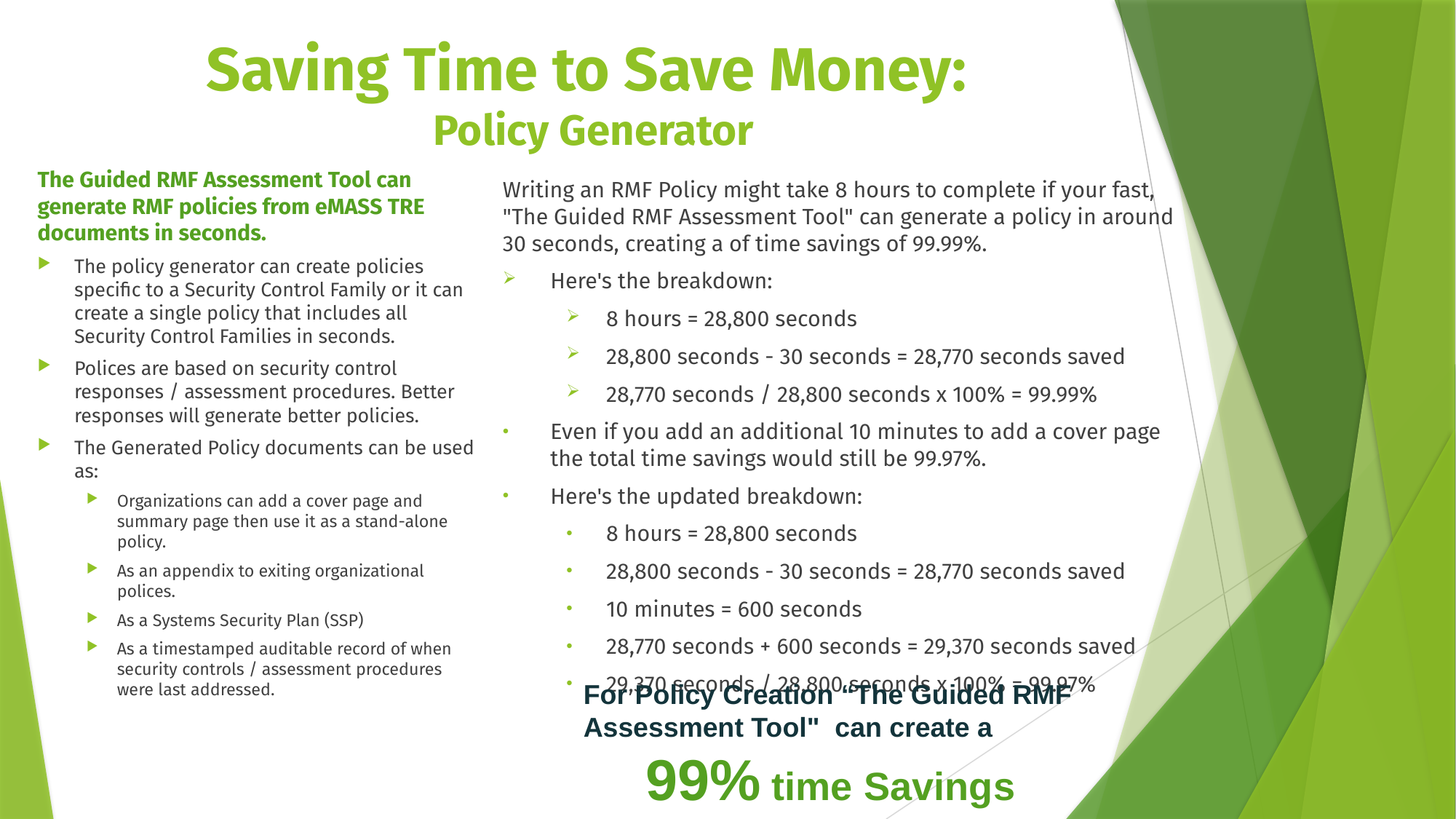

# Saving Time to Save Money: Policy Generator
The Guided RMF Assessment Tool can generate RMF policies from eMASS TRE documents in seconds.
The policy generator can create policies specific to a Security Control Family or it can create a single policy that includes all Security Control Families in seconds.
Polices are based on security control responses / assessment procedures. Better responses will generate better policies.
The Generated Policy documents can be used as:
Organizations can add a cover page and summary page then use it as a stand-alone policy.
As an appendix to exiting organizational polices.
As a Systems Security Plan (SSP)
As a timestamped auditable record of when security controls / assessment procedures were last addressed.

Writing an RMF Policy might take 8 hours to complete if your fast, "The Guided RMF Assessment Tool" can generate a policy in around 30 seconds, creating a of time savings of 99.99%.
Here's the breakdown:
8 hours = 28,800 seconds
28,800 seconds - 30 seconds = 28,770 seconds saved
28,770 seconds / 28,800 seconds x 100% = 99.99%
Even if you add an additional 10 minutes to add a cover page the total time savings would still be 99.97%.
Here's the updated breakdown:
8 hours = 28,800 seconds
28,800 seconds - 30 seconds = 28,770 seconds saved
10 minutes = 600 seconds
28,770 seconds + 600 seconds = 29,370 seconds saved
29,370 seconds / 28,800 seconds x 100% = 99.97%

For Policy Creation “The Guided RMF Assessment Tool"  can create a
 99% time Savings